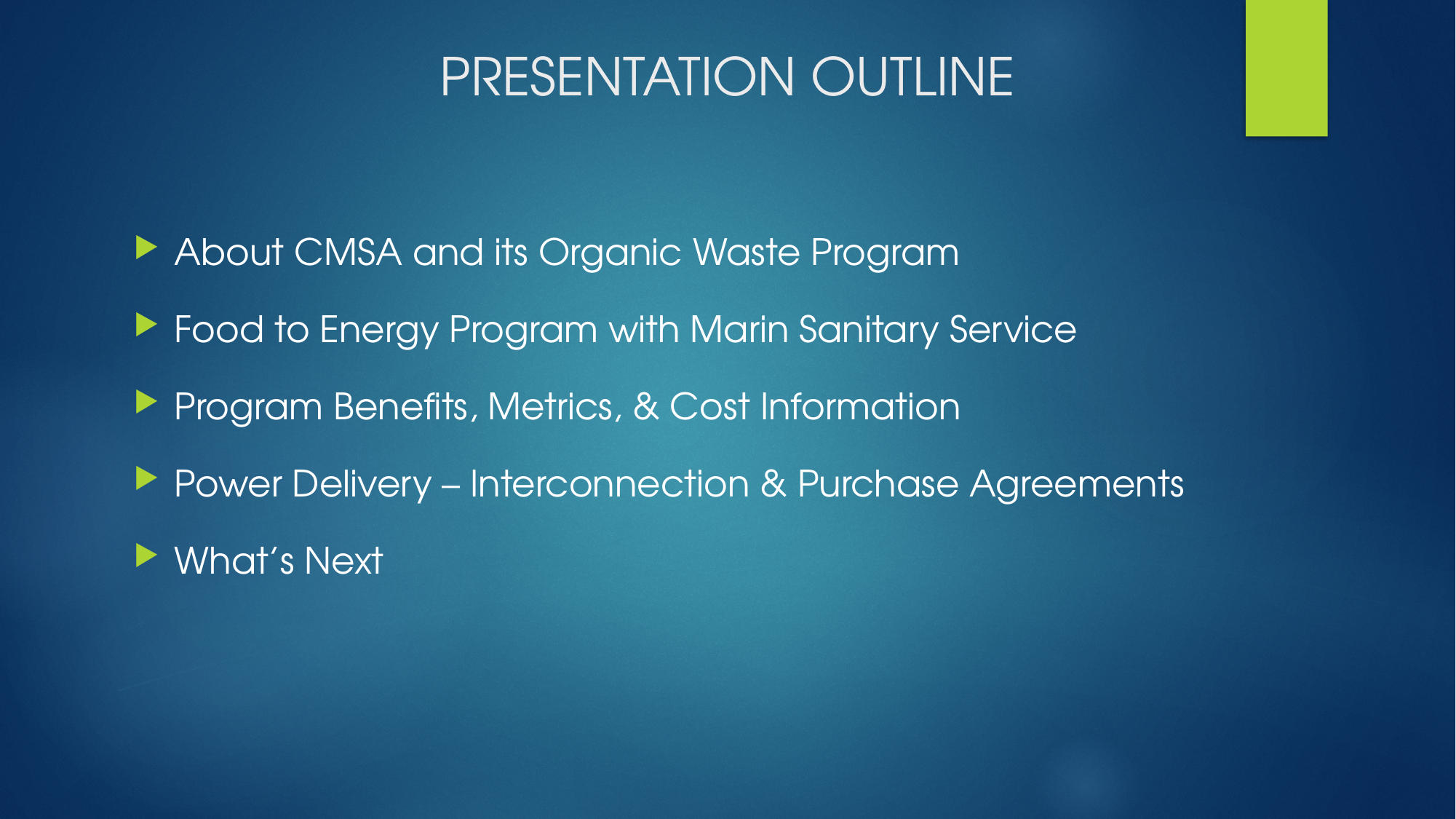

# PRESENTATION OUTLINE
About CMSA and its Organic Waste Program
Food to Energy Program with Marin Sanitary Service
Program Benefits, Metrics, & Cost Information
Power Delivery – Interconnection & Purchase Agreements
What’s Next